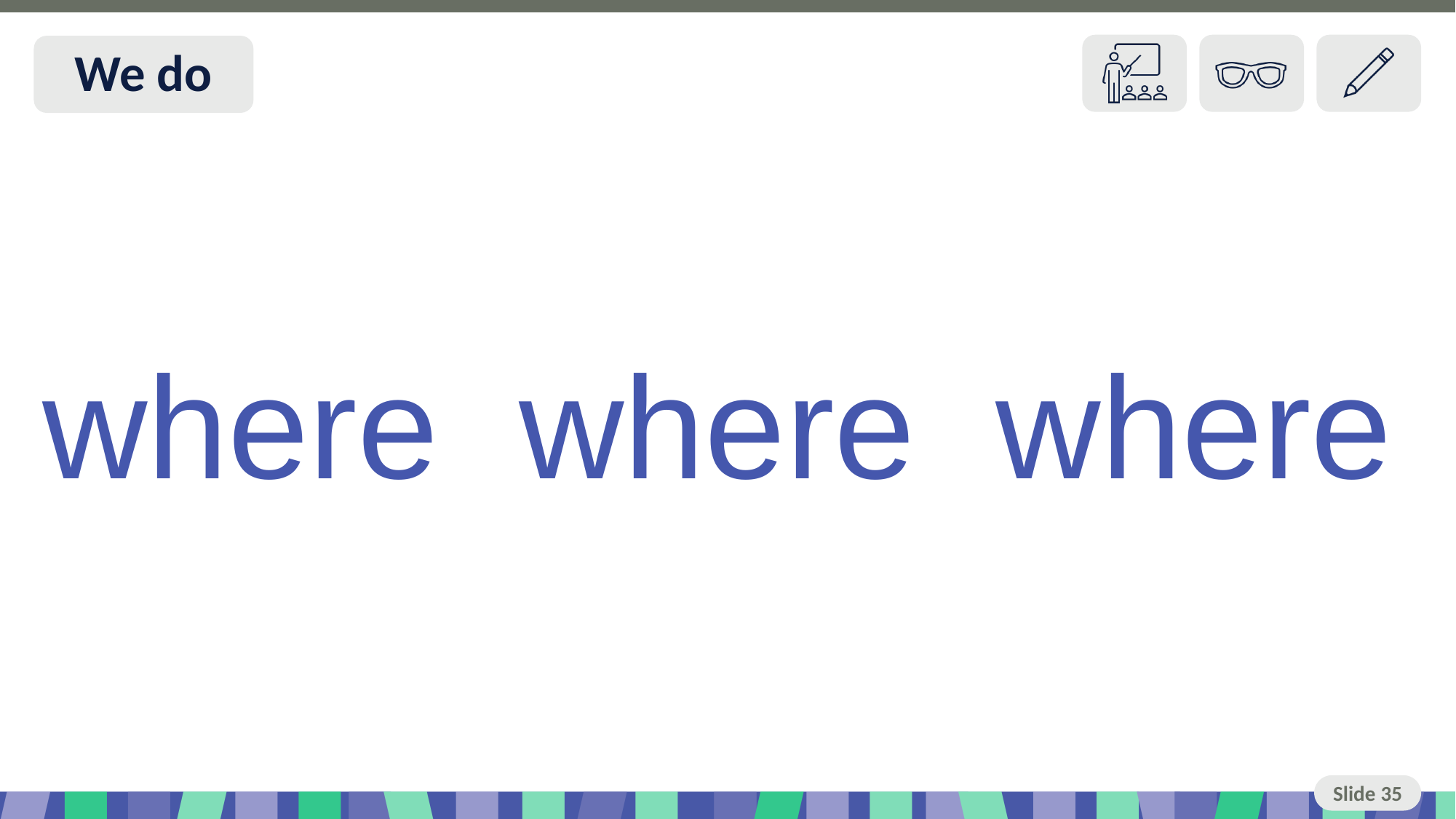

# Slide 35 We do
where  where  where